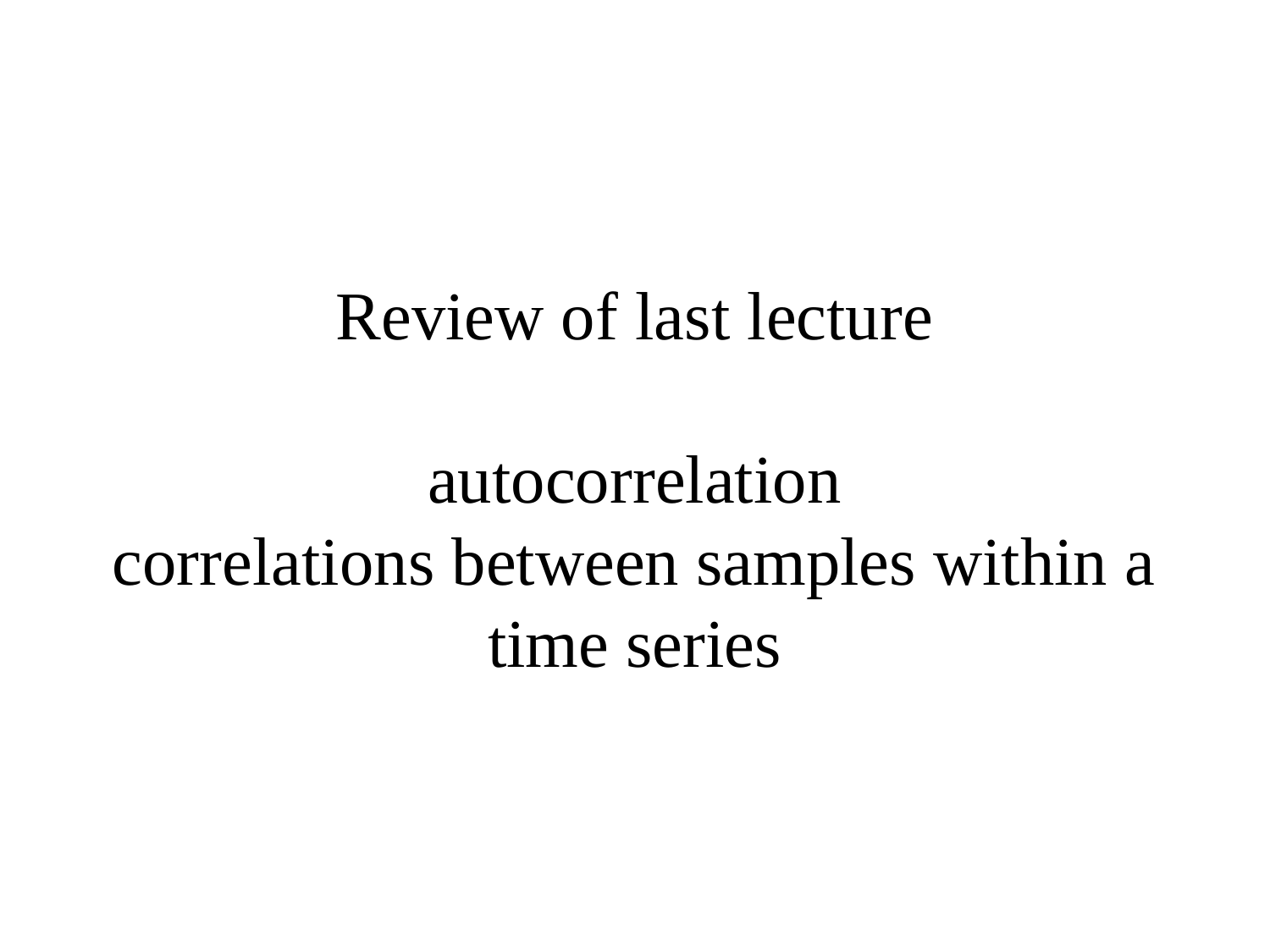

# Review of last lecture autocorrelation correlations between samples within a time series